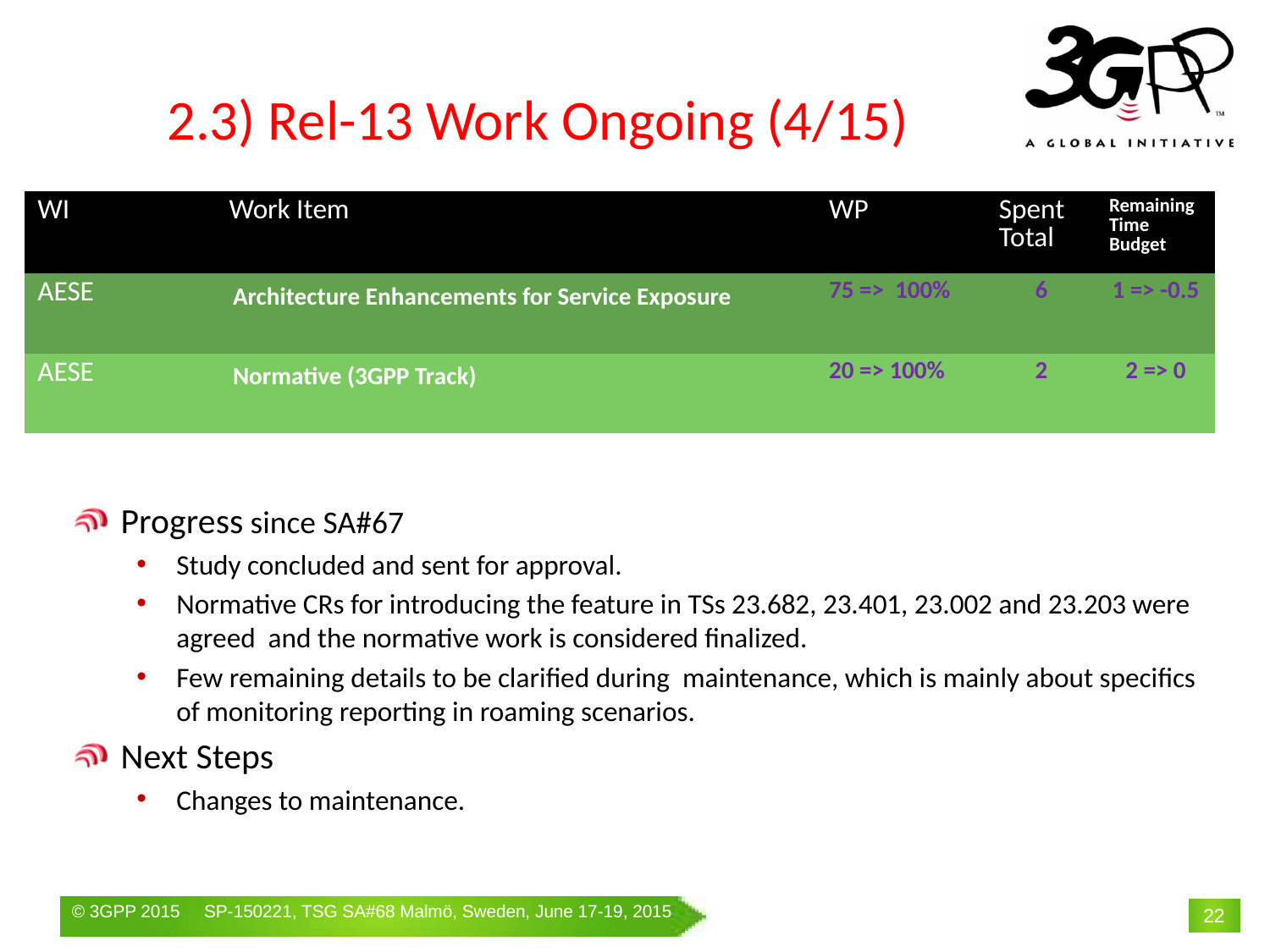

# 2.3) Rel-13 Work Ongoing (4/15)
| WI | Work Item | WP | Spent Total | Remaining Time Budget |
| --- | --- | --- | --- | --- |
| AESE | Architecture Enhancements for Service Exposure | 75 => 100% | 6 | 1 => -0.5 |
| AESE | Normative (3GPP Track) | 20 => 100% | 2 | 2 => 0 |
Progress since SA#67
Study concluded and sent for approval.
Normative CRs for introducing the feature in TSs 23.682, 23.401, 23.002 and 23.203 were agreed  and the normative work is considered finalized.
Few remaining details to be clarified during  maintenance, which is mainly about specifics of monitoring reporting in roaming scenarios.
Next Steps
Changes to maintenance.